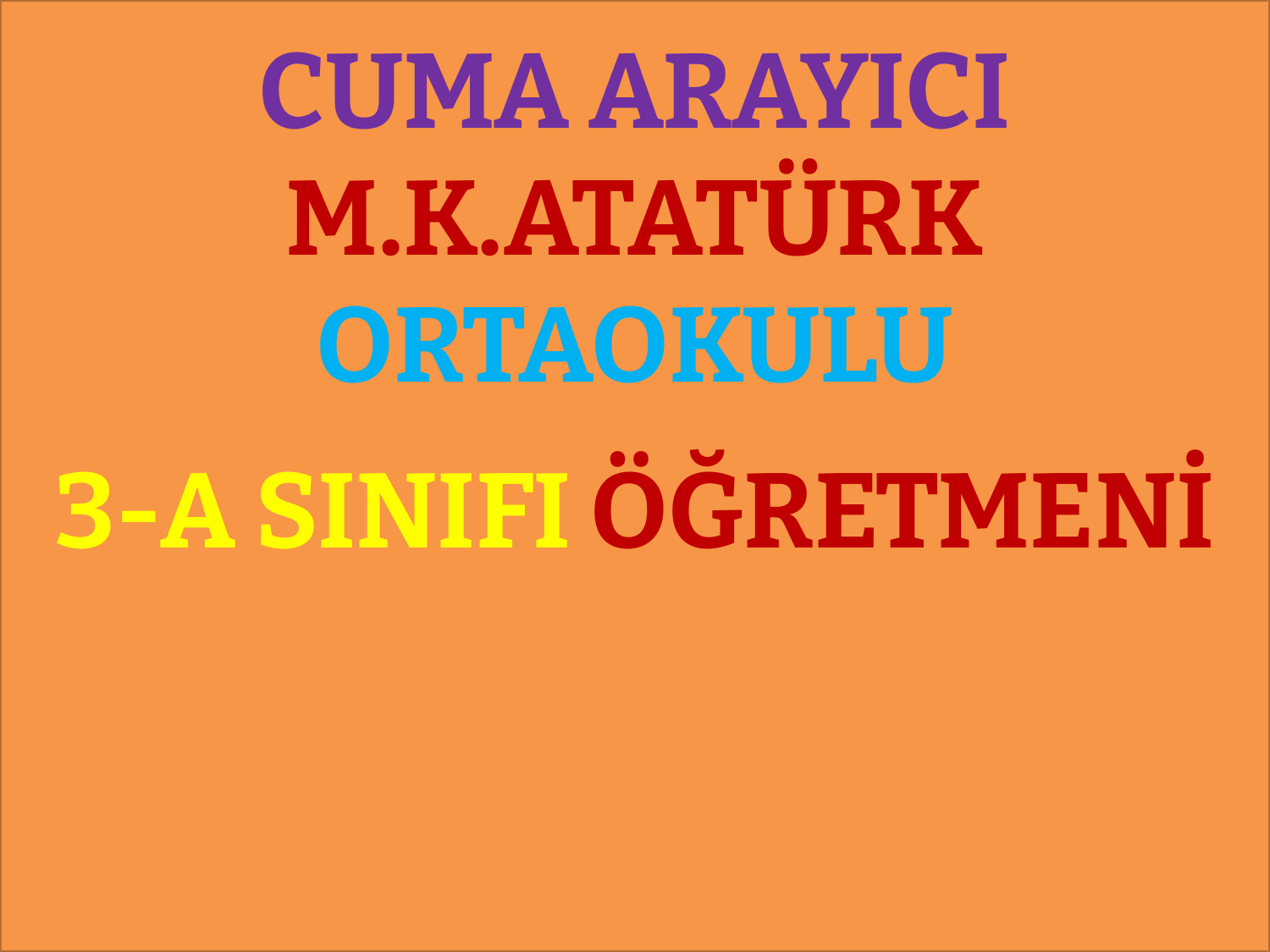

CUMA ARAYICI
M.K.ATATÜRK ORTAOKULU
#
3-A SINIFI ÖĞRETMENİ